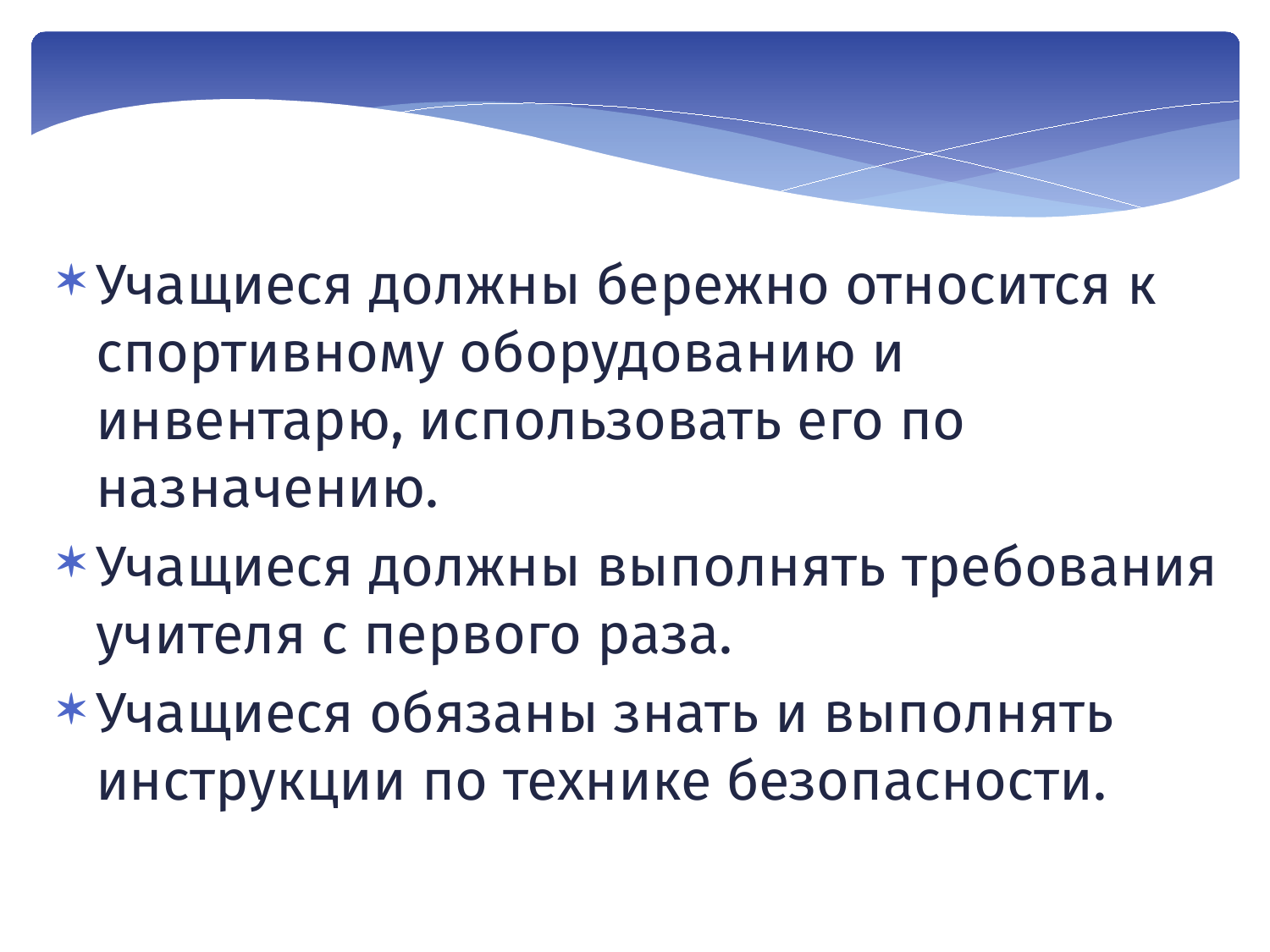

Учащиеся должны бережно относится к спортивному оборудованию и инвентарю, использовать его по назначению.
Учащиеся должны выполнять требования учителя с первого раза.
Учащиеся обязаны знать и выполнять инструкции по технике безопасности.